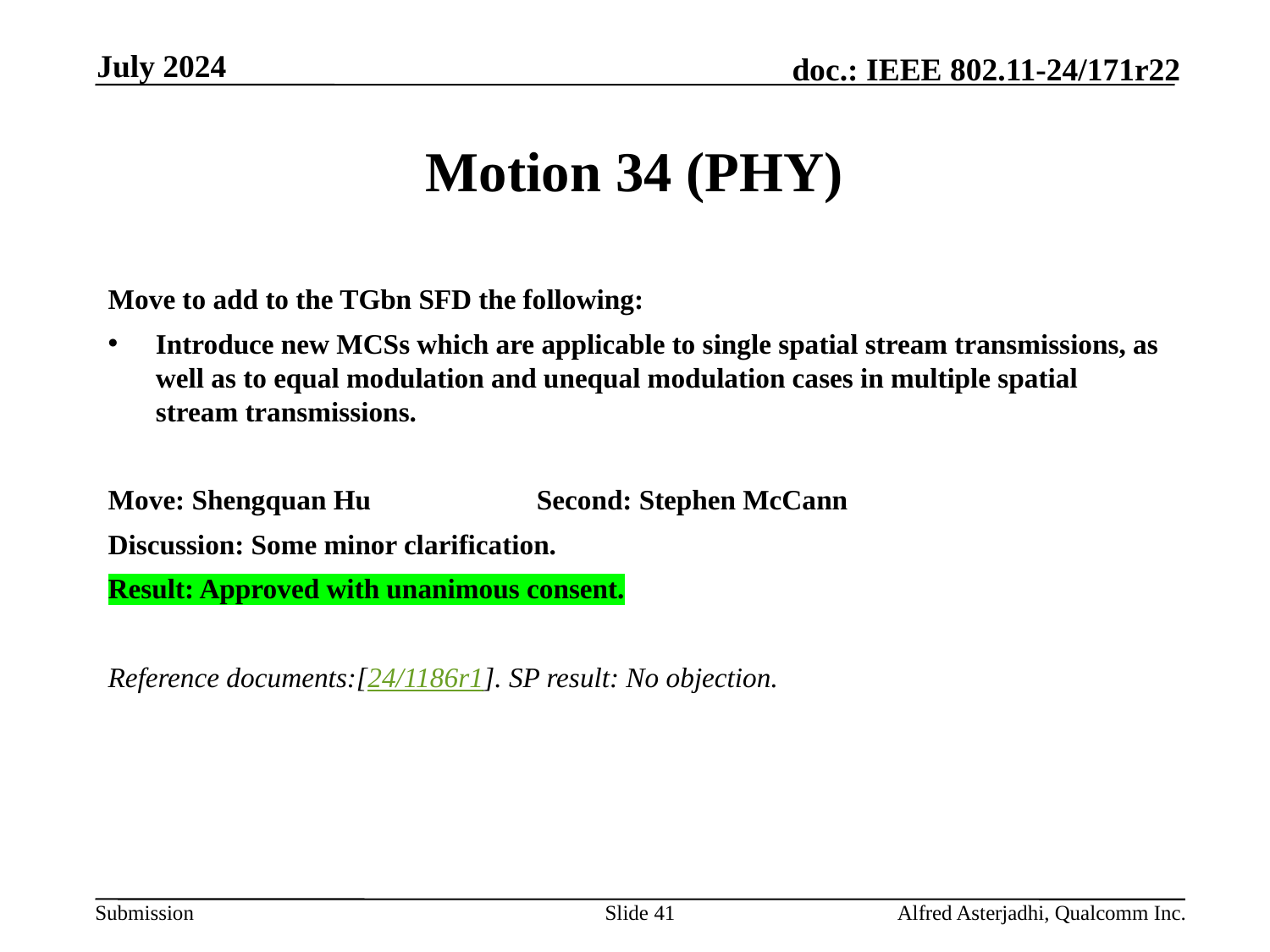

July 2024
# Motion 34 (PHY)
Move to add to the TGbn SFD the following:
Introduce new MCSs which are applicable to single spatial stream transmissions, as well as to equal modulation and unequal modulation cases in multiple spatial stream transmissions.

Move: Shengquan Hu		Second: Stephen McCann
Discussion: Some minor clarification.
Result: Approved with unanimous consent.

Reference documents:[24/1186r1]. SP result: No objection.

Slide 41
Alfred Asterjadhi, Qualcomm Inc.